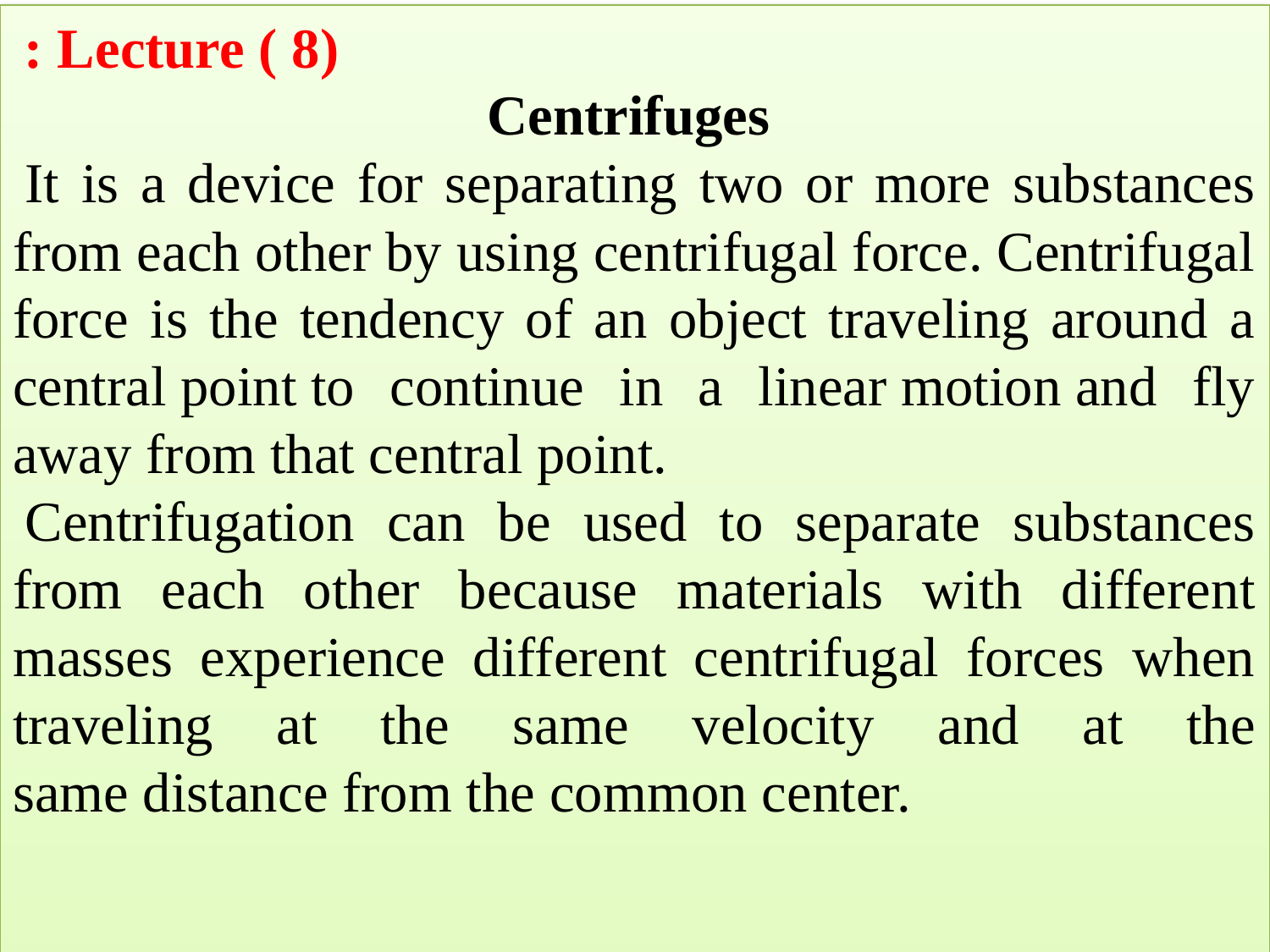

Lecture ( 8) :
Centrifuges
It is a device for separating two or more substances from each other by using centrifugal force. Centrifugal force is the tendency of an object traveling around a central point to continue in a linear motion and fly away from that central point.
Centrifugation can be used to separate substances from each other because materials with different masses experience different centrifugal forces when traveling at the same velocity and at the same distance from the common center.